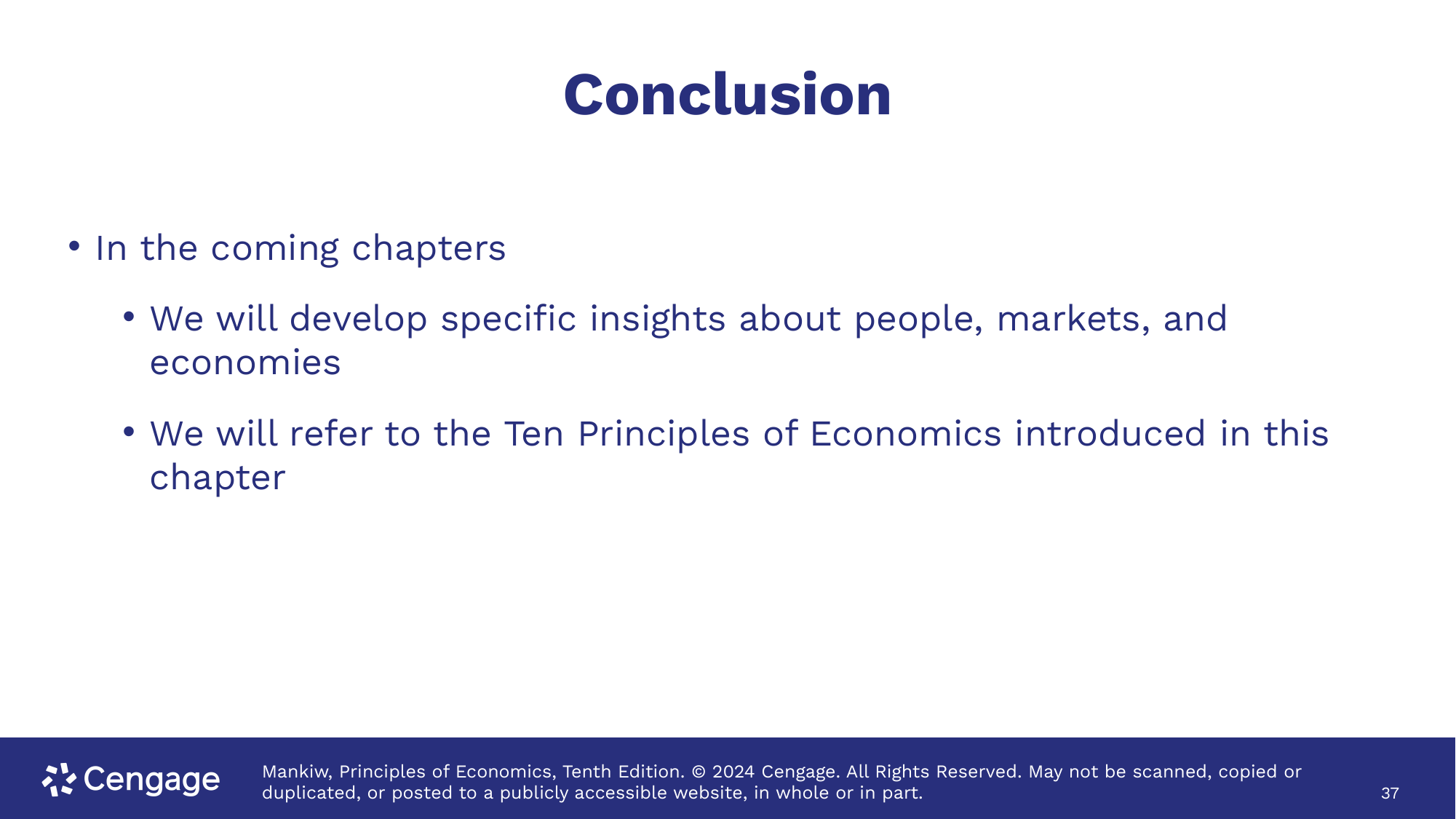

# Conclusion
In the coming chapters
We will develop specific insights about people, markets, and economies
We will refer to the Ten Principles of Economics introduced in this chapter